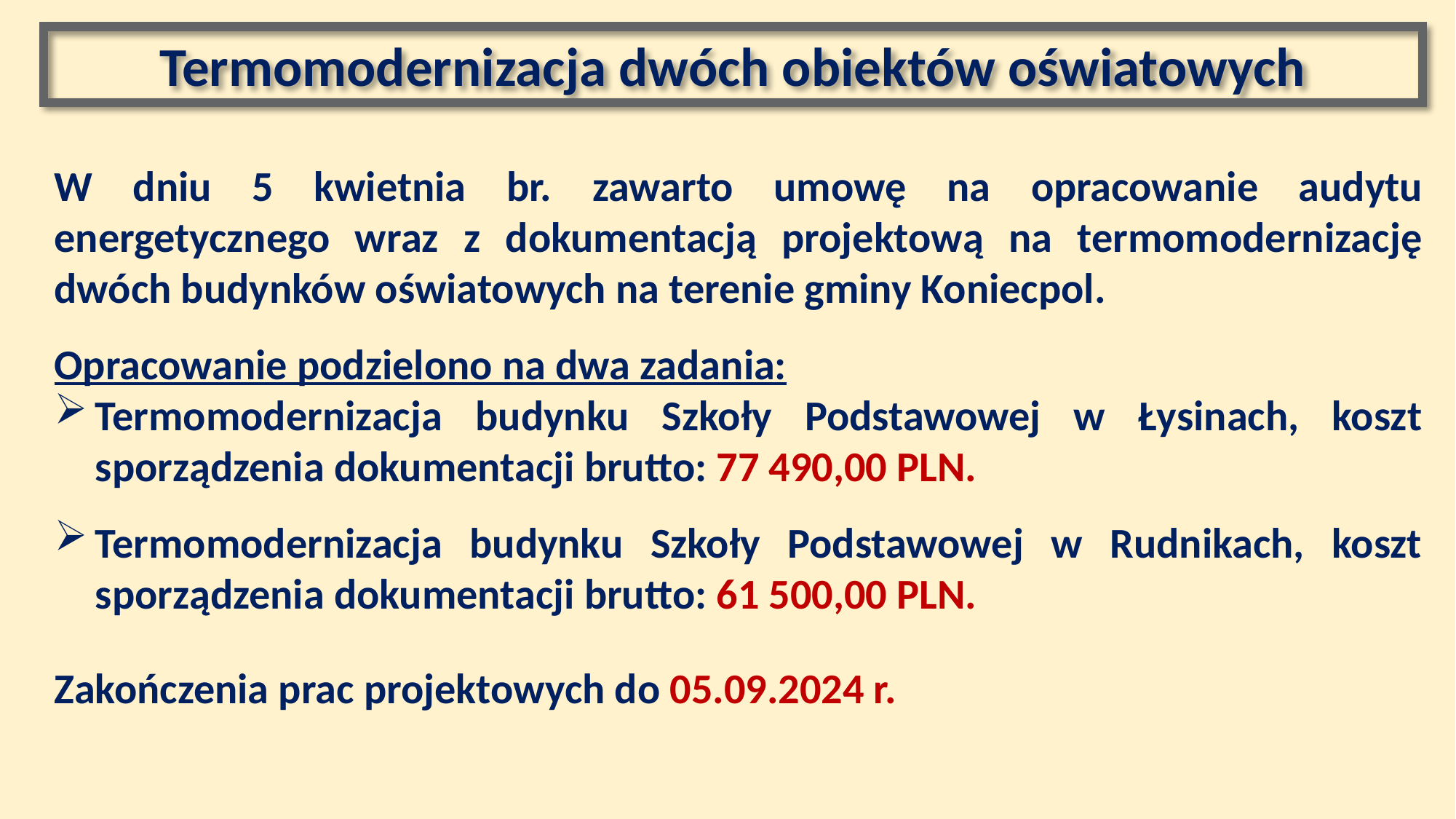

Termomodernizacja dwóch obiektów oświatowych
W dniu 5 kwietnia br. zawarto umowę na opracowanie audytu energetycznego wraz z dokumentacją projektową na termomodernizację dwóch budynków oświatowych na terenie gminy Koniecpol.

Opracowanie podzielono na dwa zadania:
Termomodernizacja budynku Szkoły Podstawowej w Łysinach, koszt sporządzenia dokumentacji brutto: 77 490,00 PLN.

Termomodernizacja budynku Szkoły Podstawowej w Rudnikach, koszt sporządzenia dokumentacji brutto: 61 500,00 PLN.

Zakończenia prac projektowych do 05.09.2024 r.